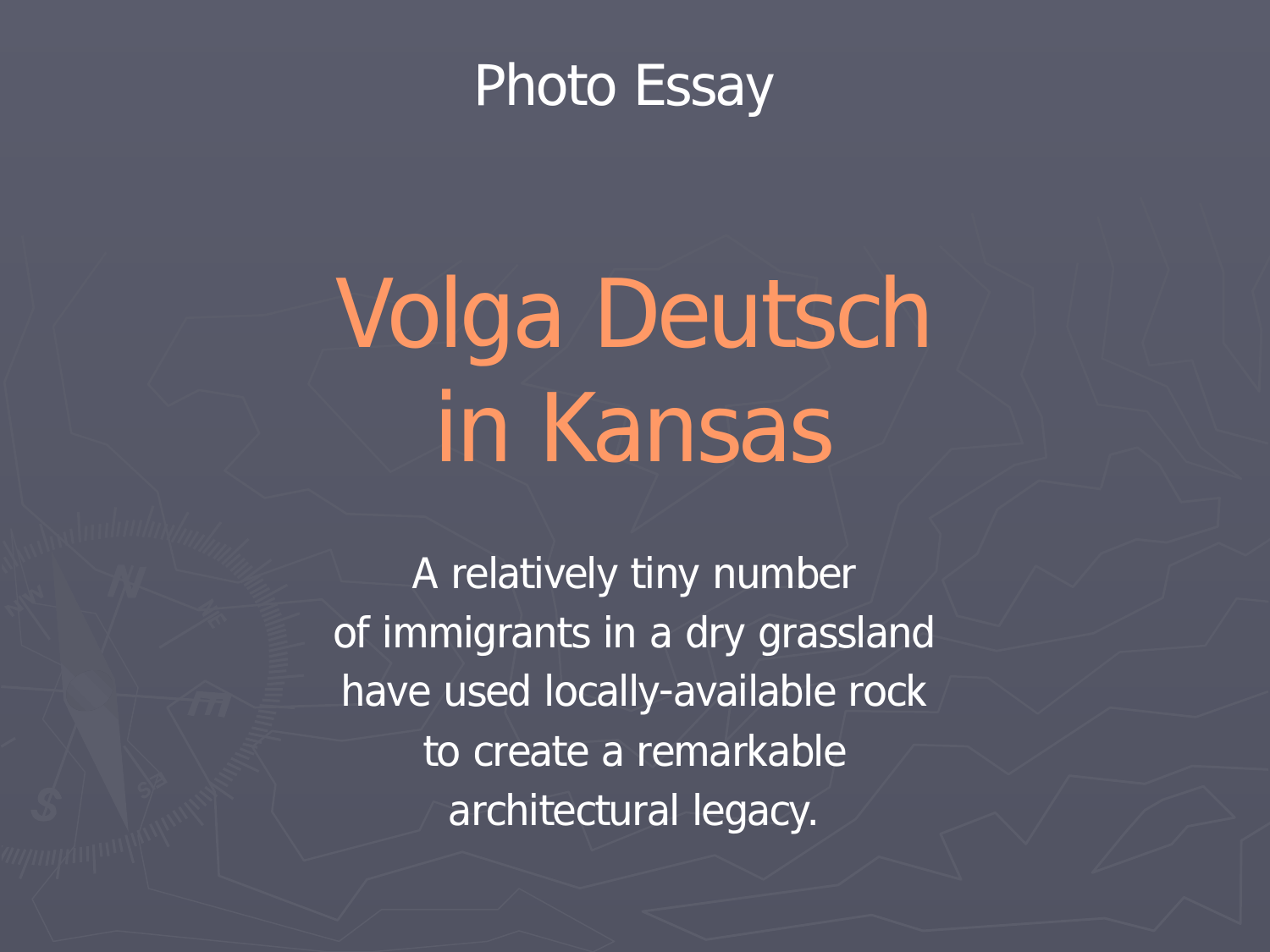

Photo Essay
# Volga Deutsch in Kansas
A relatively tiny number
of immigrants in a dry grassland
have used locally-available rock
to create a remarkable
architectural legacy.